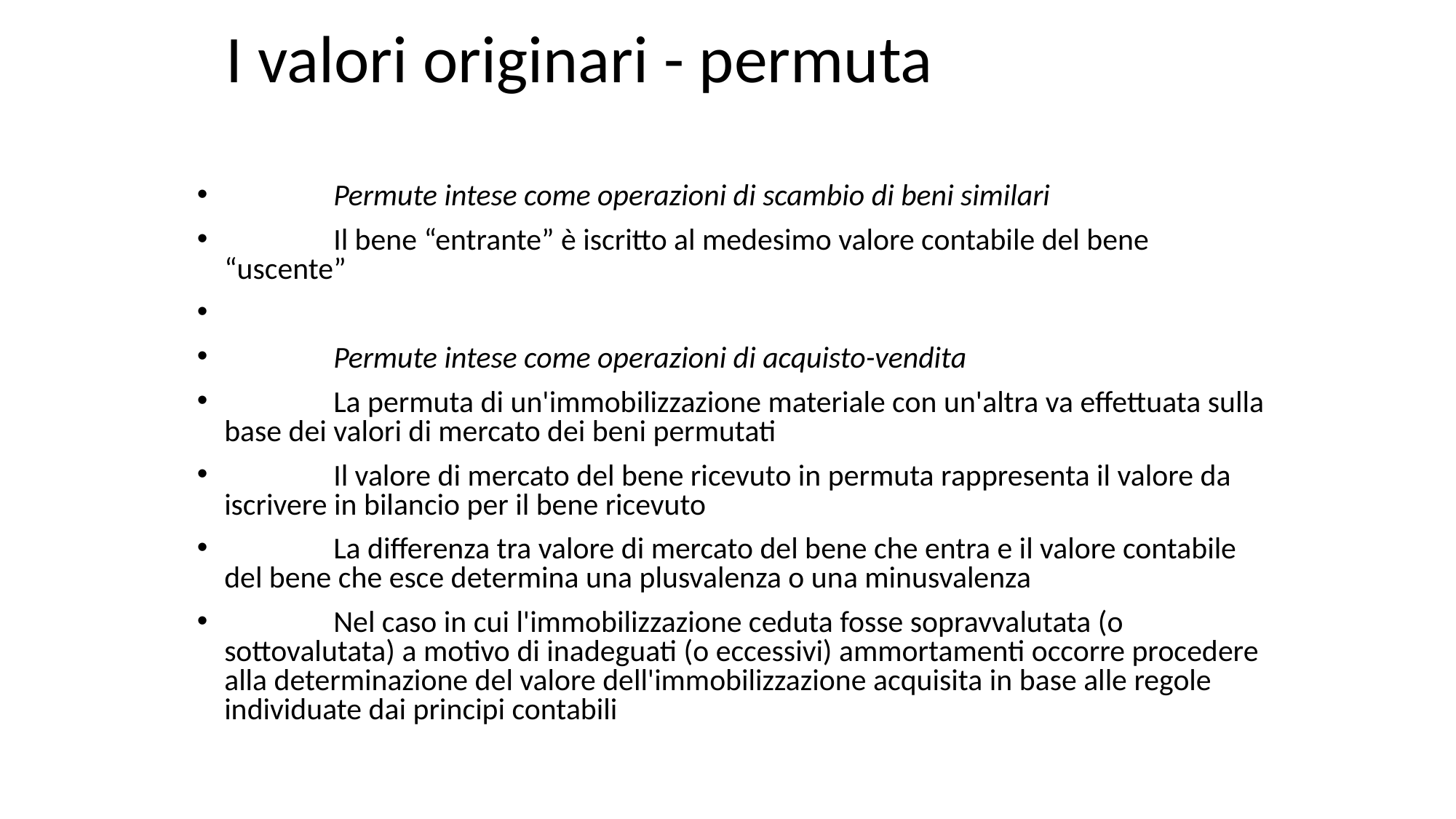

# I valori originari - permuta
	Permute intese come operazioni di scambio di beni similari
	Il bene “entrante” è iscritto al medesimo valore contabile del bene “uscente”

	Permute intese come operazioni di acquisto-vendita
	La permuta di un'immobilizzazione materiale con un'altra va effettuata sulla base dei valori di mercato dei beni permutati
	Il valore di mercato del bene ricevuto in permuta rappresenta il valore da iscrivere in bilancio per il bene ricevuto
	La differenza tra valore di mercato del bene che entra e il valore contabile del bene che esce determina una plusvalenza o una minusvalenza
	Nel caso in cui l'immobilizzazione ceduta fosse sopravvalutata (o sottovalutata) a motivo di inadeguati (o eccessivi) ammortamenti occorre procedere alla determinazione del valore dell'immobilizzazione acquisita in base alle regole individuate dai principi contabili